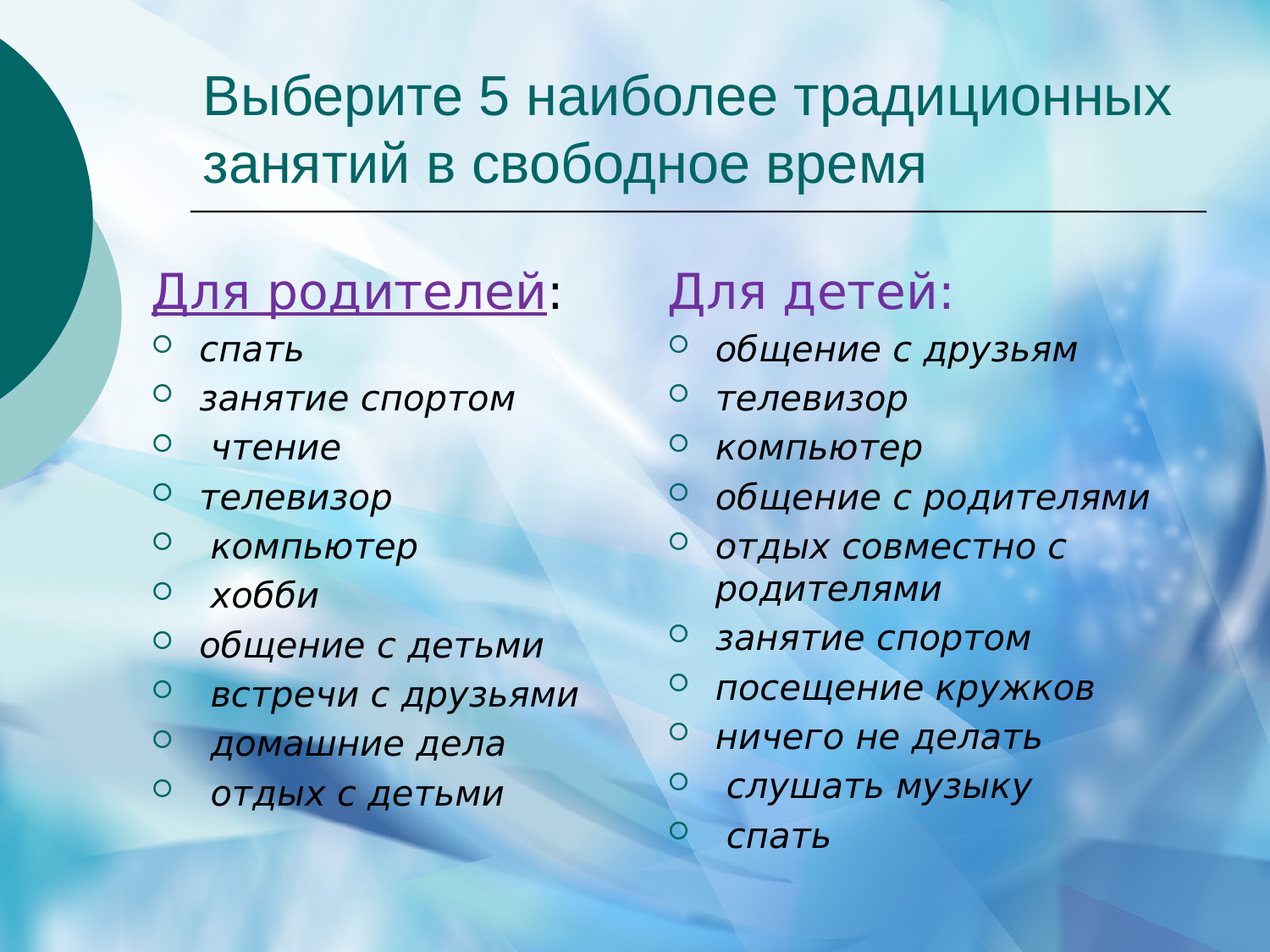

# Выберите 5 наиболее традиционных занятий в свободное время
Для родителей:
спать
занятие спортом
 чтение
телевизор
 компьютер
 хобби
общение с детьми
 встречи с друзьями
 домашние дела
 отдых с детьми

Для детей:
общение с друзьям
телевизор
компьютер
общение с родителями
отдых совместно с родителями
занятие спортом
посещение кружков
ничего не делать
 слушать музыку
 спать